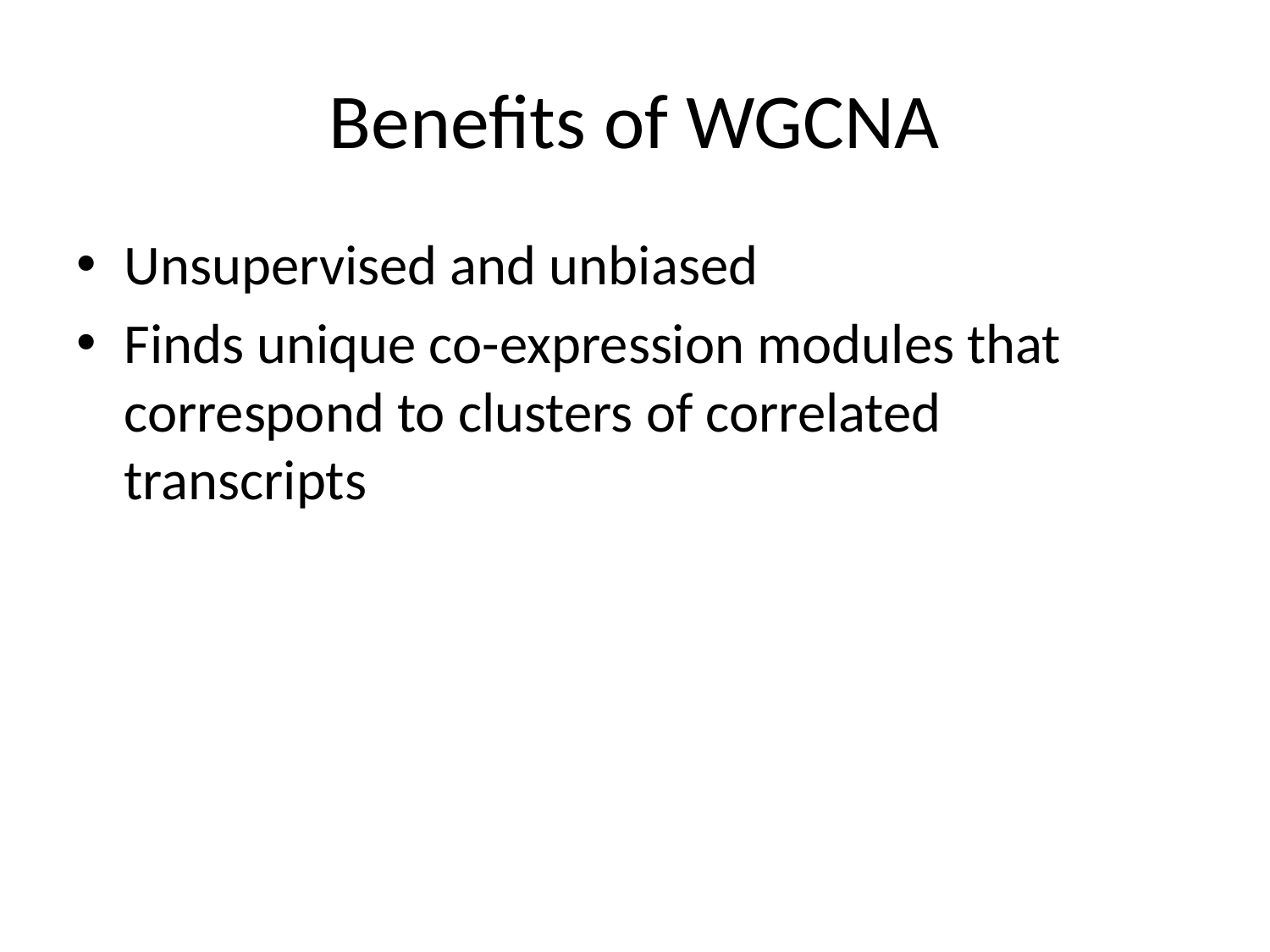

# Benefits of WGCNA
Unsupervised and unbiased
Finds unique co-expression modules that correspond to clusters of correlated transcripts